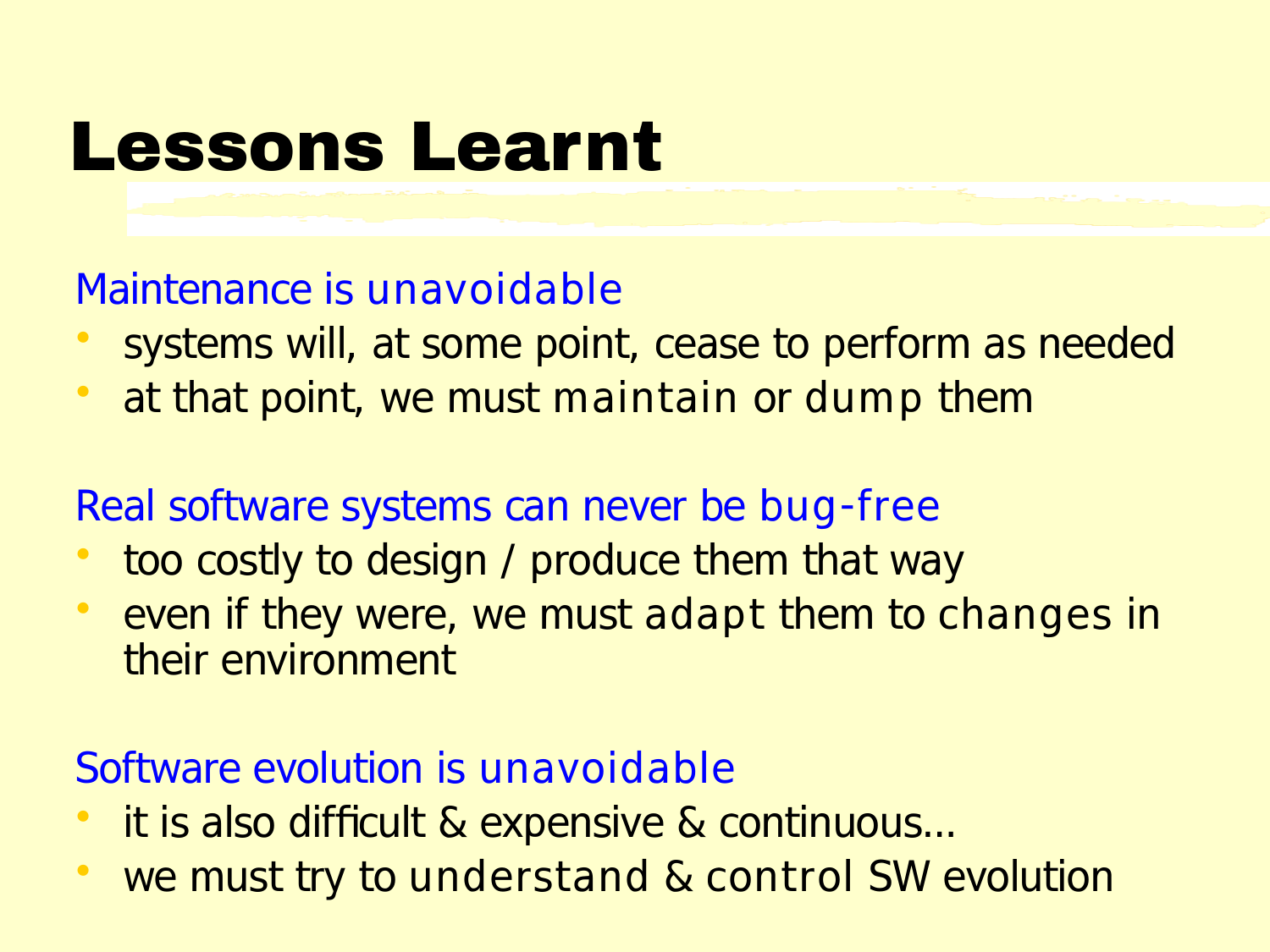

# Lessons Learnt
Maintenance is unavoidable
systems will, at some point, cease to perform as needed
at that point, we must maintain or dump them

Real software systems can never be bug-free
too costly to design / produce them that way
even if they were, we must adapt them to changes in their environment

Software evolution is unavoidable
it is also difficult & expensive & continuous…
we must try to understand & control SW evolution